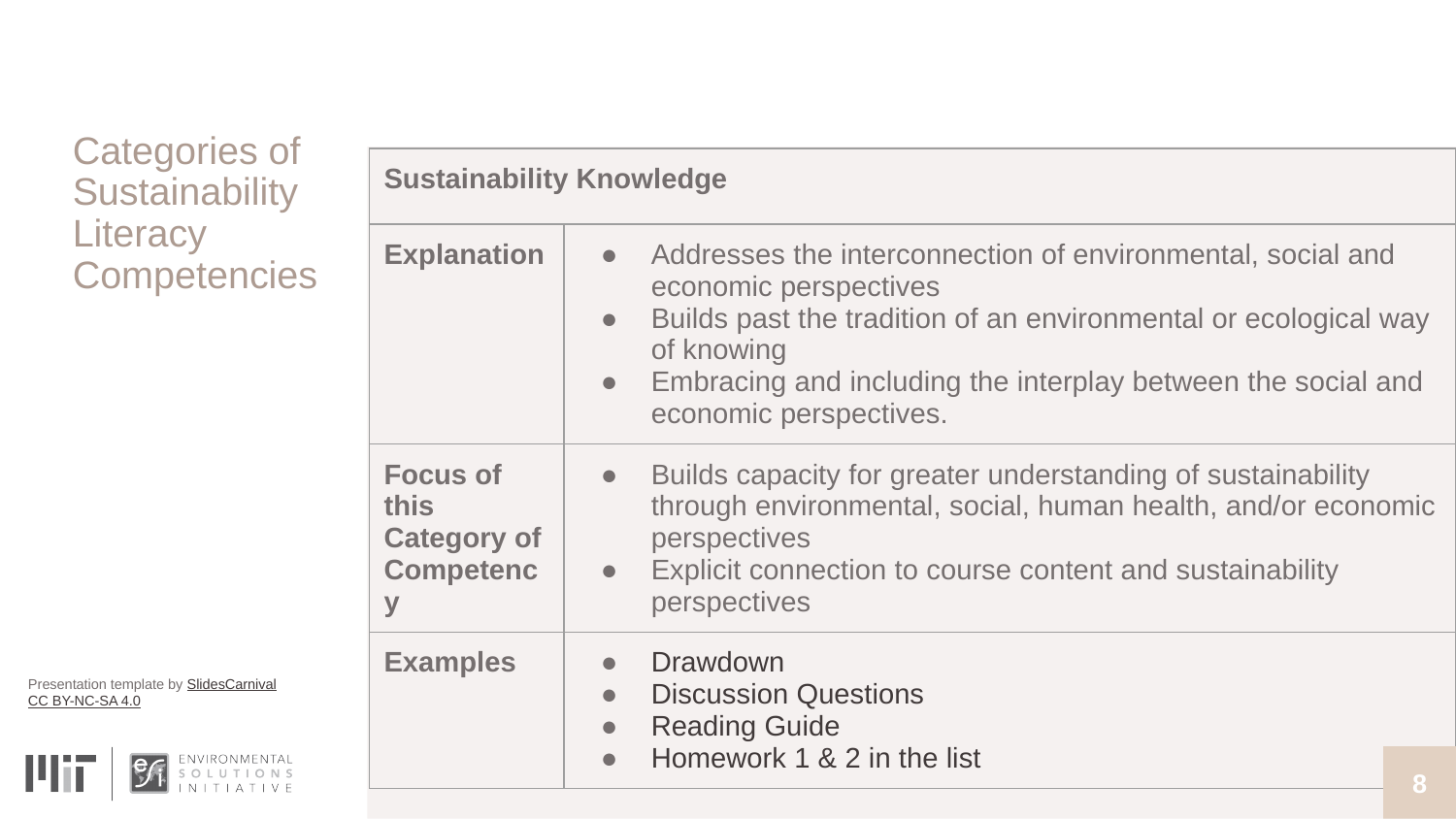

# Categories of Sustainability Literacy Competencies

| Sustainability Knowledge |  |
| --- | --- |
| Explanation | Addresses the interconnection of environmental, social and economic perspectives Builds past the tradition of an environmental or ecological way of knowing Embracing and including the interplay between the social and economic perspectives. |
| Focus of this Category of Competency | Builds capacity for greater understanding of sustainability through environmental, social, human health, and/or economic perspectives Explicit connection to course content and sustainability perspectives |
| Examples | Drawdown Discussion Questions Reading Guide Homework 1 & 2 in the list |
8